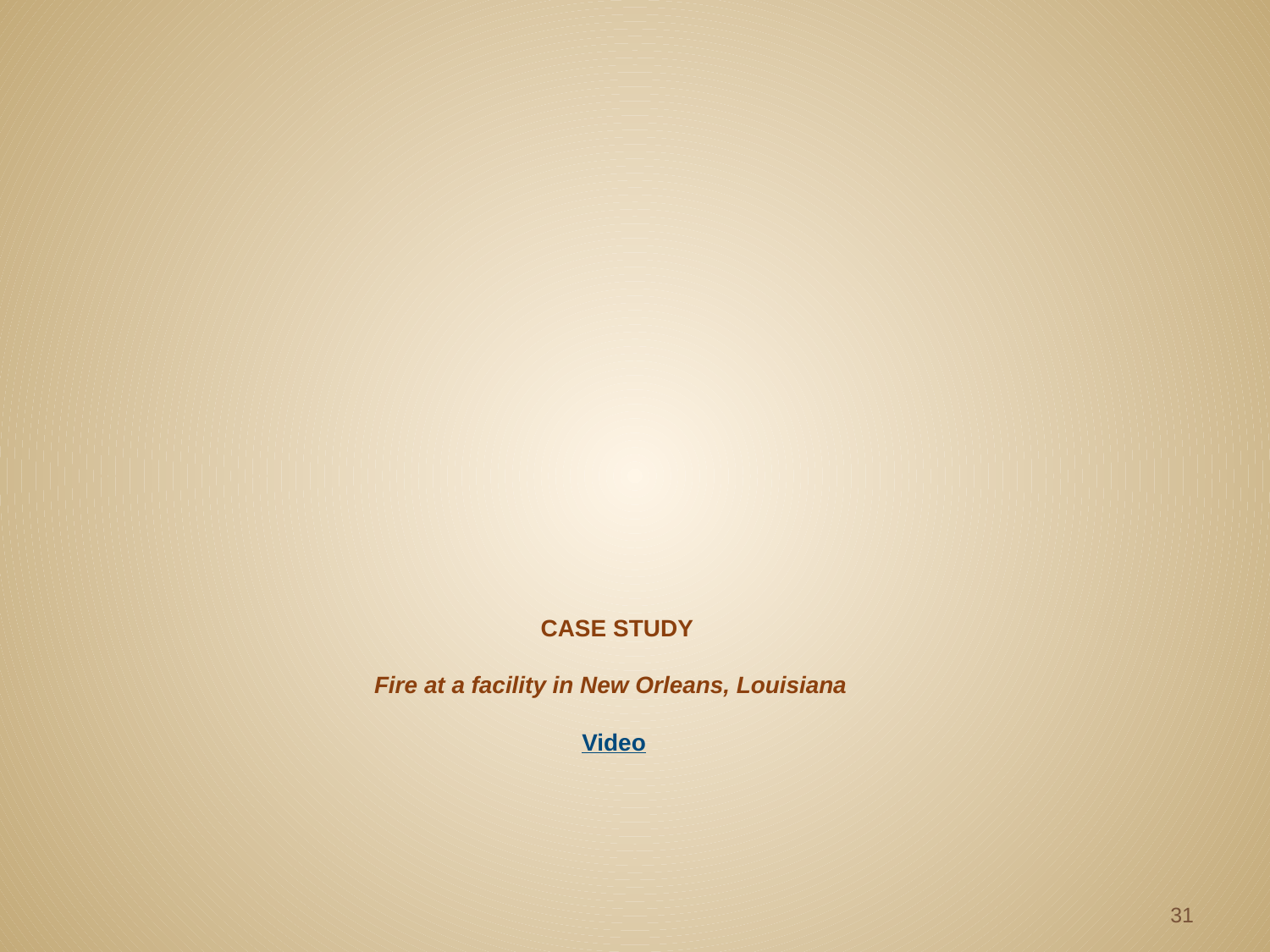

# CASE STUDY Fire at a facility in New Orleans, Louisiana Video
31